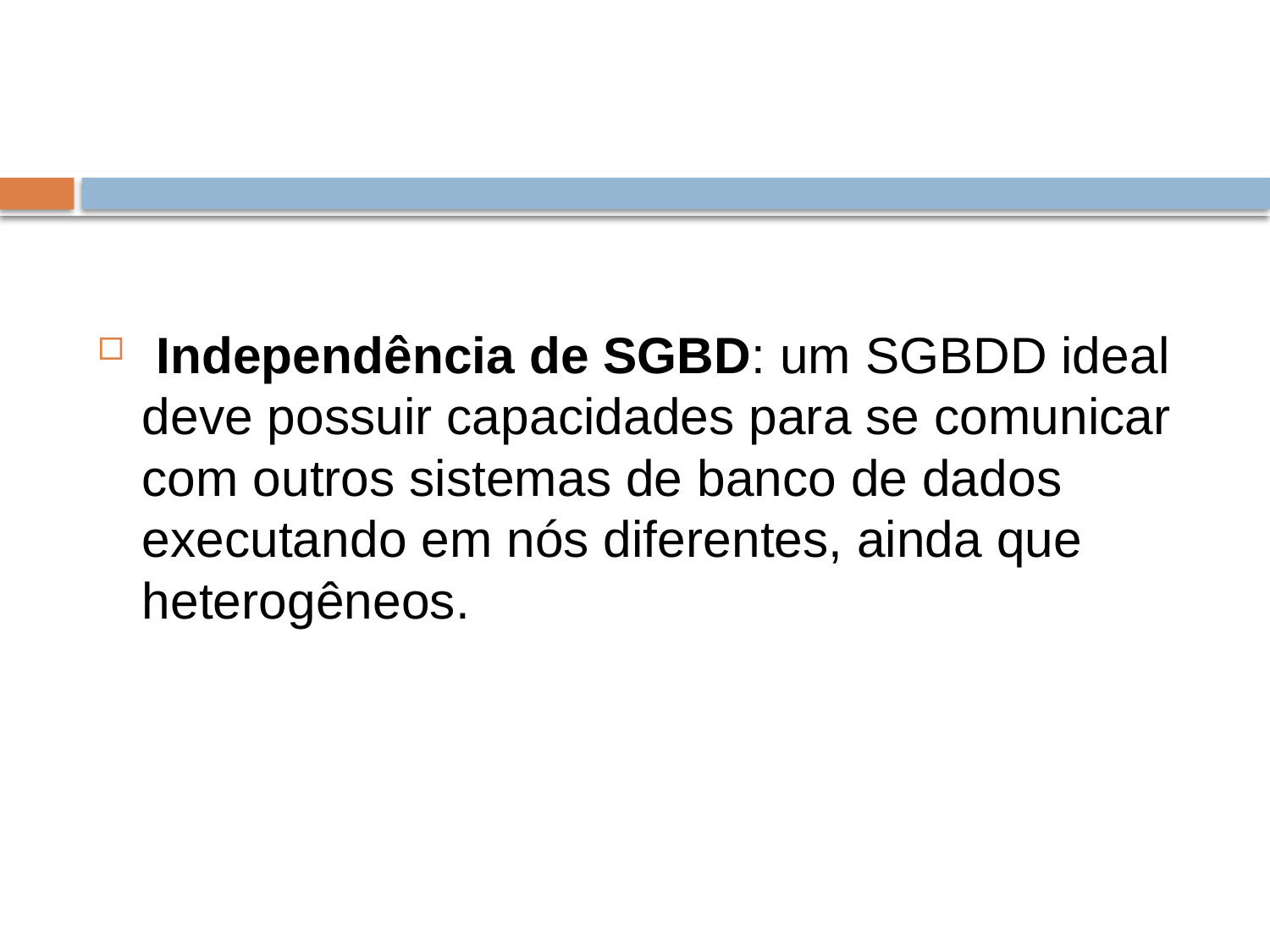

#
 Independência de SGBD: um SGBDD ideal deve possuir capacidades para se comunicar com outros sistemas de banco de dados executando em nós diferentes, ainda que heterogêneos.